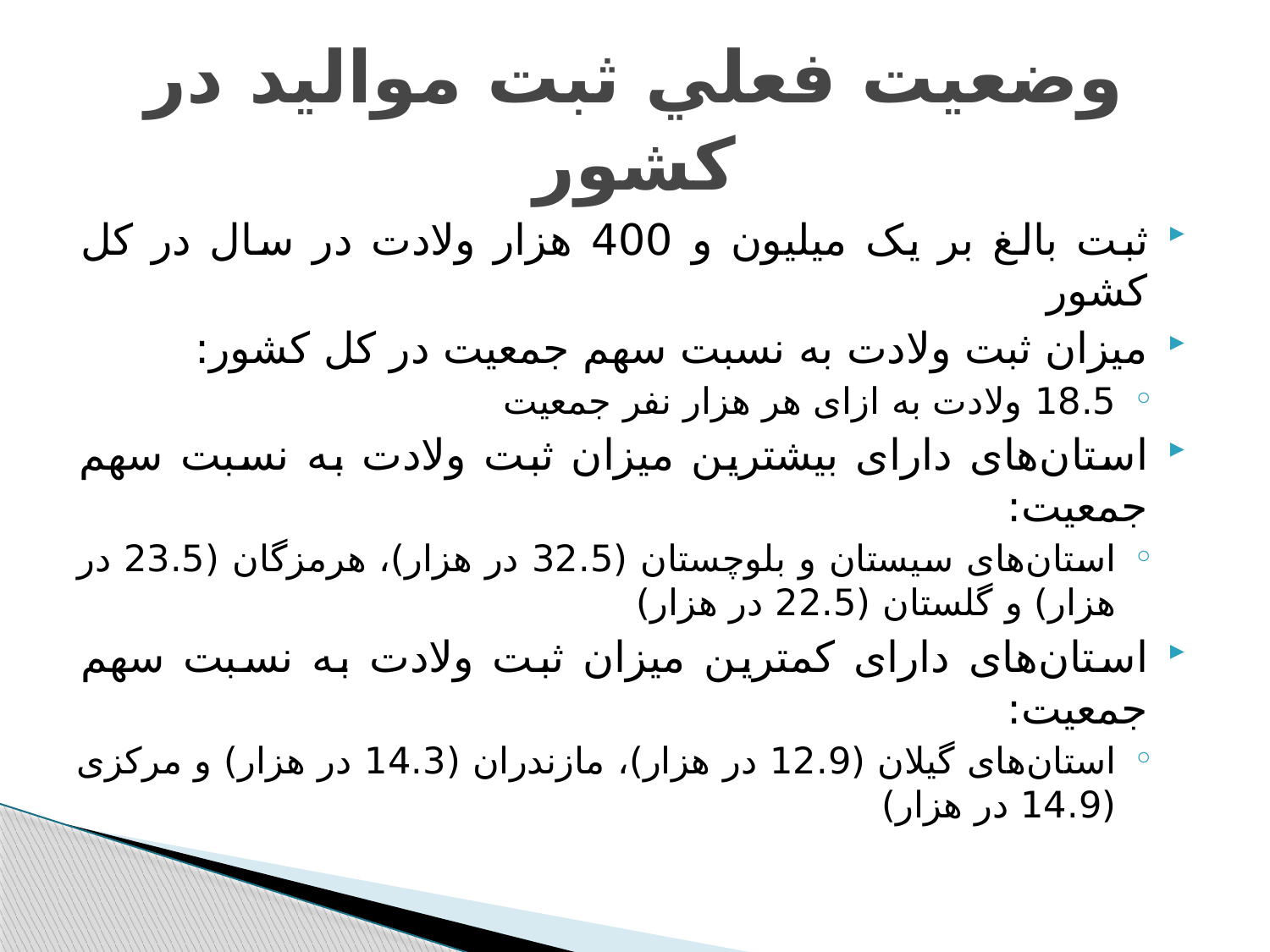

# وضعیت فعلي ثبت موالید در کشور
ثبت بالغ بر یک میلیون و 400 هزار ولادت در سال در کل کشور
میزان ثبت ولادت به نسبت سهم جمعیت در کل کشور:
18.5 ولادت به ازای هر هزار نفر جمعیت
استان‌های دارای بیشترین میزان ثبت ولادت به نسبت سهم جمعیت:
استان‌های سیستان و بلوچستان (32.5 در هزار)، هرمزگان (23.5 در هزار) و گلستان (22.5 در هزار)
استان‌های دارای کمترین میزان ثبت ولادت به نسبت سهم جمعیت:
استان‌های گیلان (12.9 در هزار)، مازندران (14.3 در هزار) و مرکزی (14.9 در هزار)